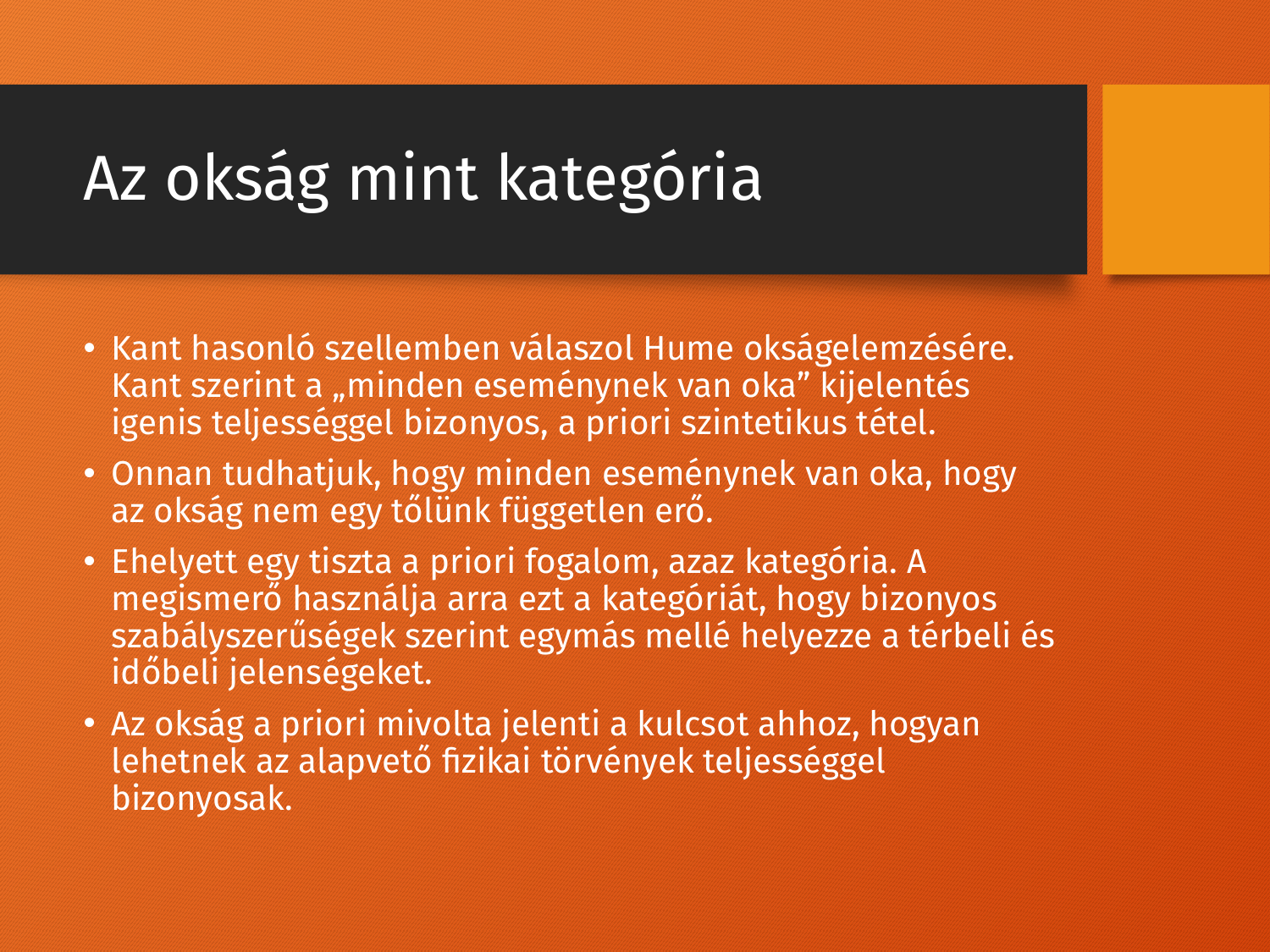

# Az okság mint kategória
Kant hasonló szellemben válaszol Hume okságelemzésére. Kant szerint a „minden eseménynek van oka” kijelentés igenis teljességgel bizonyos, a priori szintetikus tétel.
Onnan tudhatjuk, hogy minden eseménynek van oka, hogy az okság nem egy tőlünk független erő.
Ehelyett egy tiszta a priori fogalom, azaz kategória. A megismerő használja arra ezt a kategóriát, hogy bizonyos szabályszerűségek szerint egymás mellé helyezze a térbeli és időbeli jelenségeket.
Az okság a priori mivolta jelenti a kulcsot ahhoz, hogyan lehetnek az alapvető fizikai törvények teljességgel bizonyosak.